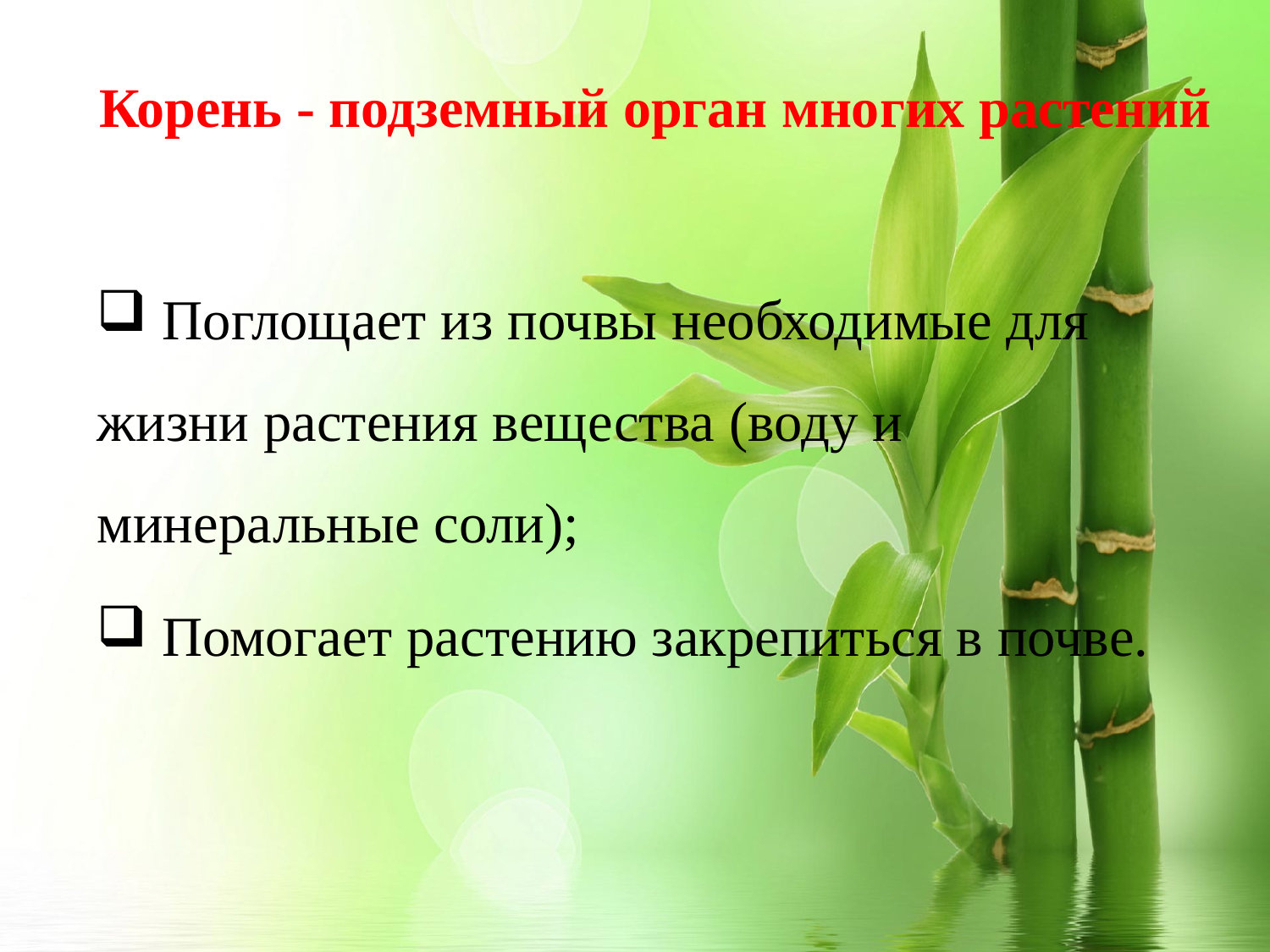

#
Корень - подземный орган многих растений

 Поглощает из почвы необходимые для жизни растения вещества (воду и минеральные соли);
 Помогает растению закрепиться в почве.